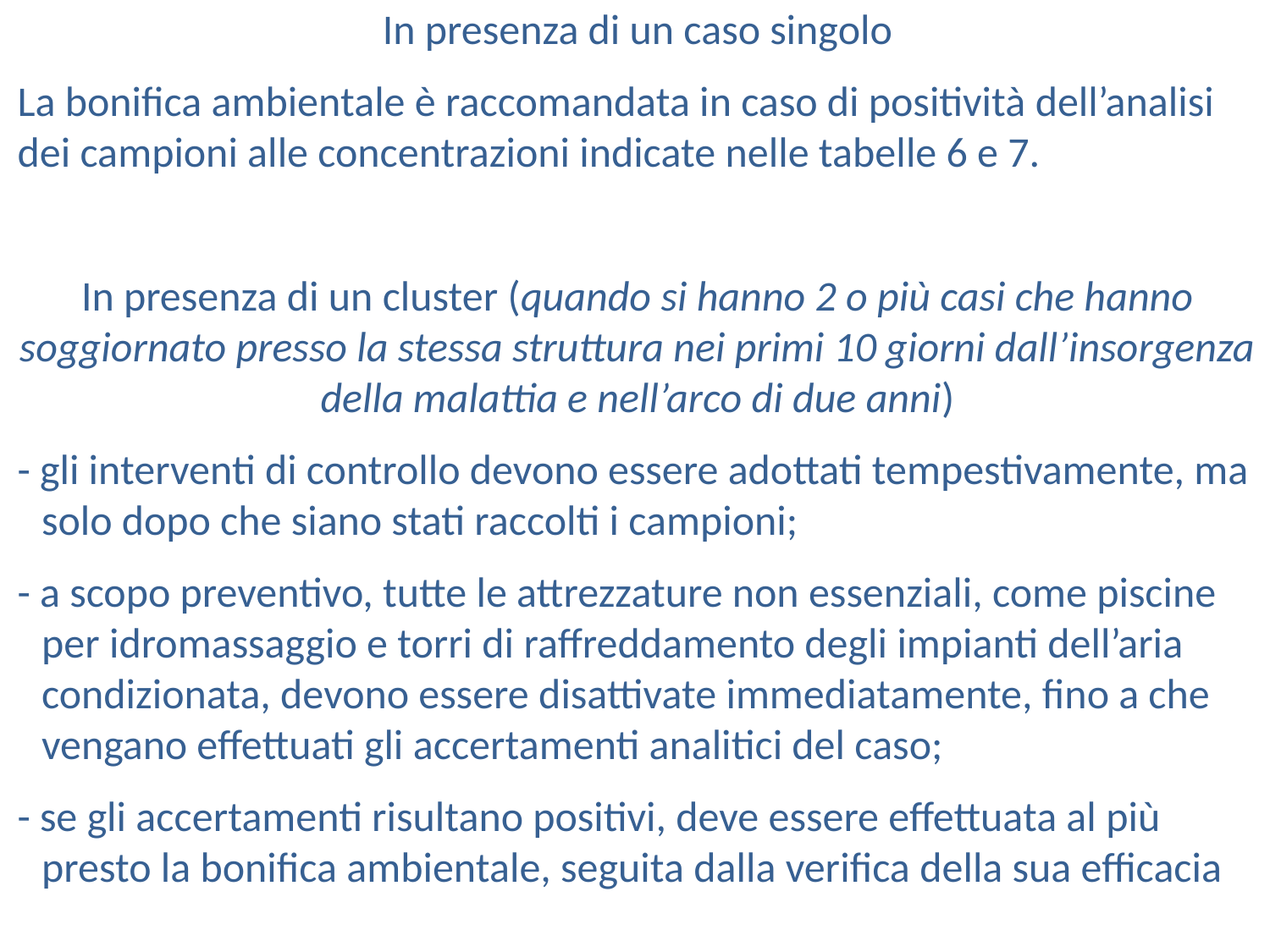

In presenza di un caso singolo
La bonifica ambientale è raccomandata in caso di positività dell’analisi dei campioni alle concentrazioni indicate nelle tabelle 6 e 7.

In presenza di un cluster (quando si hanno 2 o più casi che hanno soggiornato presso la stessa struttura nei primi 10 giorni dall’insorgenza della malattia e nell’arco di due anni)
- gli interventi di controllo devono essere adottati tempestivamente, ma solo dopo che siano stati raccolti i campioni;
- a scopo preventivo, tutte le attrezzature non essenziali, come piscine per idromassaggio e torri di raffreddamento degli impianti dell’aria condizionata, devono essere disattivate immediatamente, fino a che vengano effettuati gli accertamenti analitici del caso;
- se gli accertamenti risultano positivi, deve essere effettuata al più presto la bonifica ambientale, seguita dalla verifica della sua efficacia